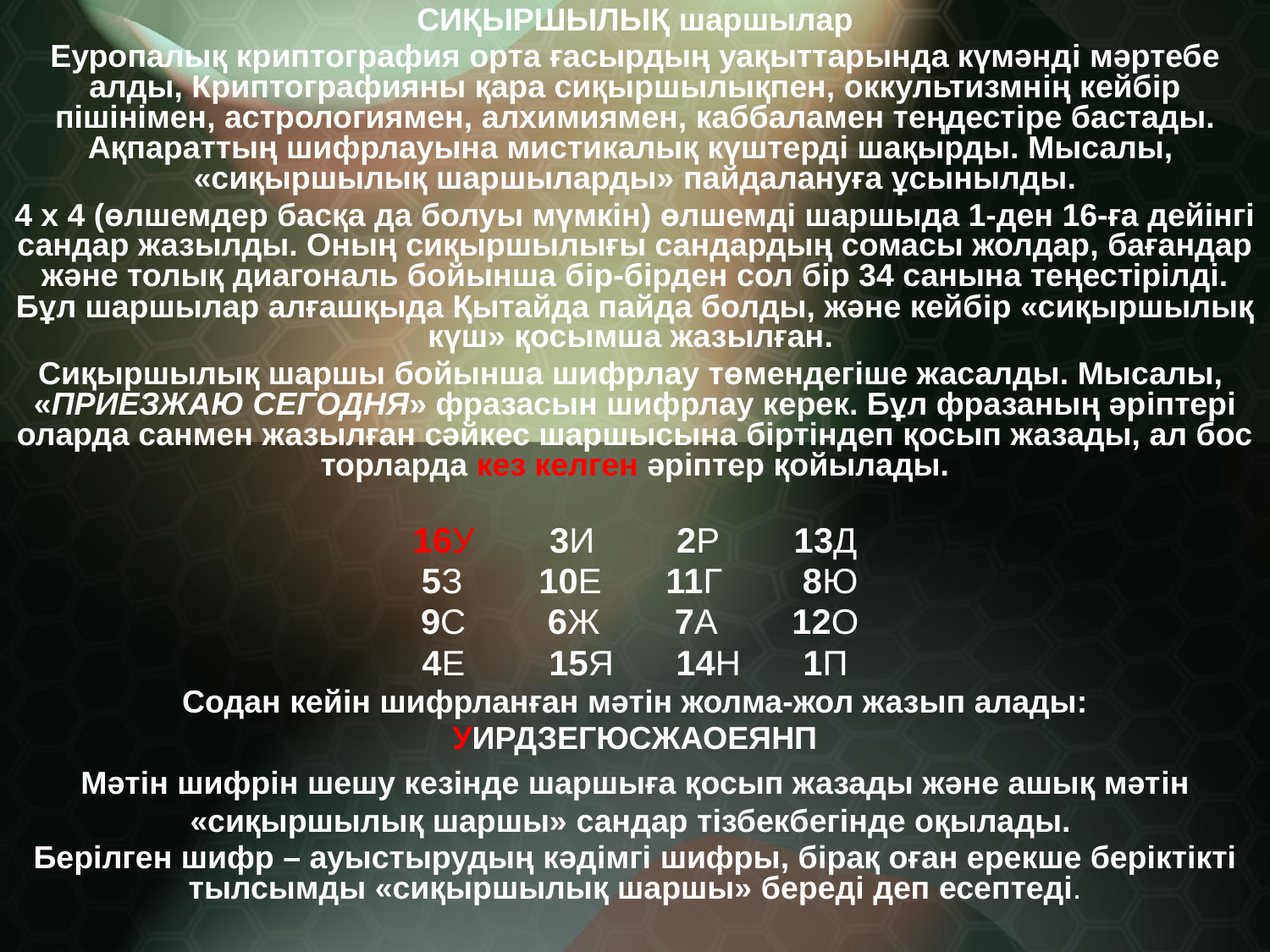

СИҚЫРШЫЛЫҚ шаршылар
Еуропалық криптография орта ғасырдың уақыттарында күмәндi мәртебе алды, Криптографияны қара сиқыршылықпен, оккультизмнiң кейбiр пiшiнiмен, астрологиямен, алхимиямен, каббаламен теңдестiре бастады. Ақпараттың шифрлауына мистикалық күштердi шақырды. Мысалы,  «сиқыршылық шаршыларды» пайдалануға ұсынылды.
4 х 4 (өлшемдер басқа да болуы мүмкін) өлшемді шаршыда 1-ден 16-ға дейінгі сандар жазылды. Оның сиқыршылығы сандардың сомасы жолдар, бағандар және толық диагональ бойынша бiр-бірден сол бір 34 санына теңестірілді. Бұл шаршылар алғашқыда Қытайда пайда болды, және кейбiр «сиқыршылық күш» қосымша жазылған.
Сиқыршылық шаршы бойынша шифрлау төмендегiше жасалды. Мысалы,  «ПРИЕЗЖАЮ СЕГОДНЯ» фразасын шифрлау керек. Бұл фразаның әрiптері оларда санмен жазылған сәйкес шаршысына біртіндеп қосып жазады, ал бос торларда кез келген әрiптер қойылады.

16У	 3И	 2Р	13Д
 5З	10Е	11Г	 8Ю
 9С	 6Ж	 7А	12О
4Е	15Я	14Н	1П
Содан кейiн шифрланған мәтiн жолма-жол жазып алады:
УИРДЗЕГЮСЖАОЕЯНП
Мәтiн шифрін шешу кезінде шаршыға қосып жазады және ашық мәтiн «сиқыршылық шаршы» сандар тiзбекбегінде оқылады.
Берілген шифр – ауыстырудың кәдiмгi шифры, бiрақ оған ерекше беріктікті тылсымды «сиқыршылық шаршы» береді деп есептедi.